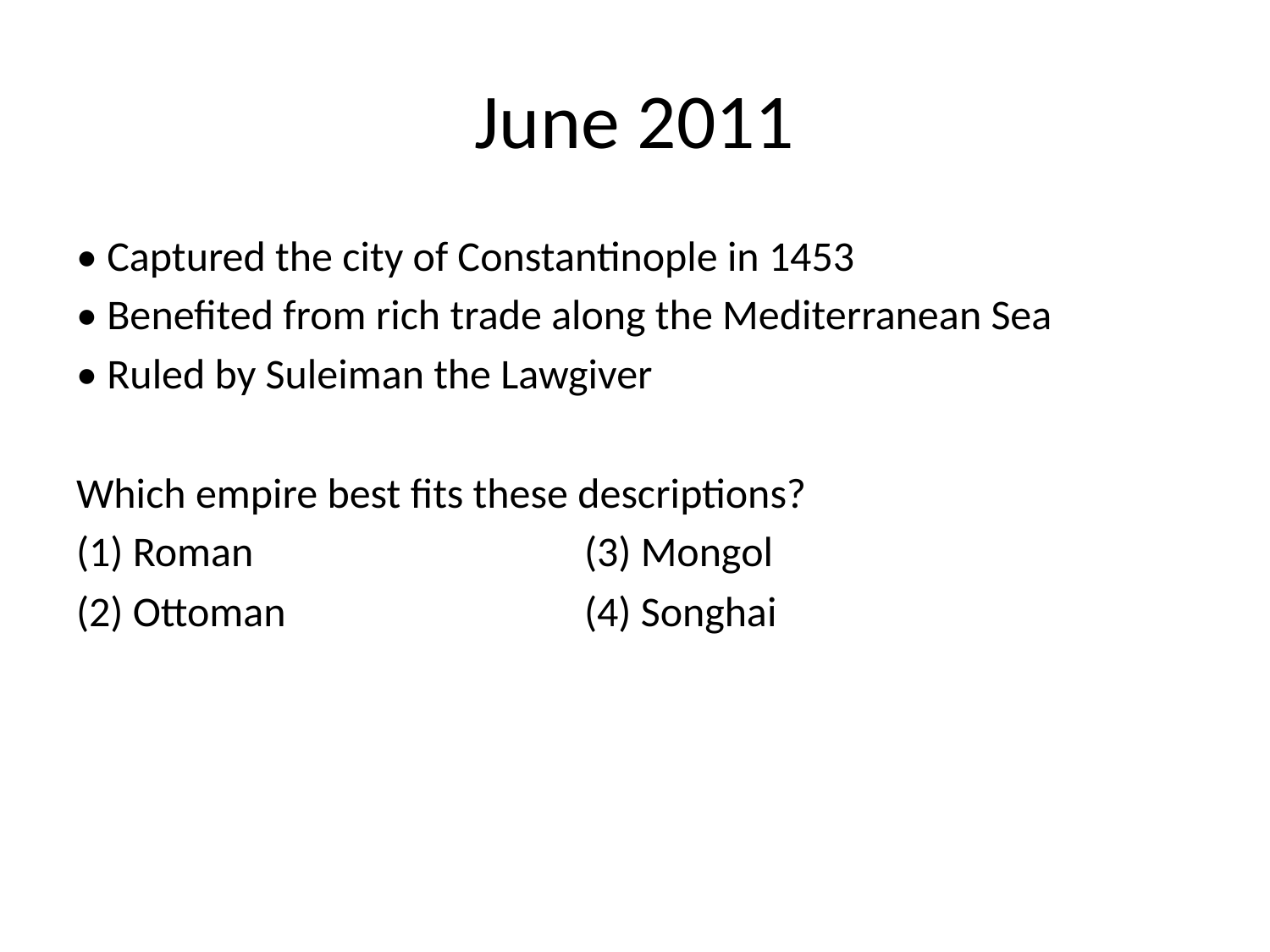

# June 2011
• Captured the city of Constantinople in 1453
• Benefited from rich trade along the Mediterranean Sea
• Ruled by Suleiman the Lawgiver

Which empire best fits these descriptions?
(1) Roman 			(3) Mongol
(2) Ottoman 			(4) Songhai